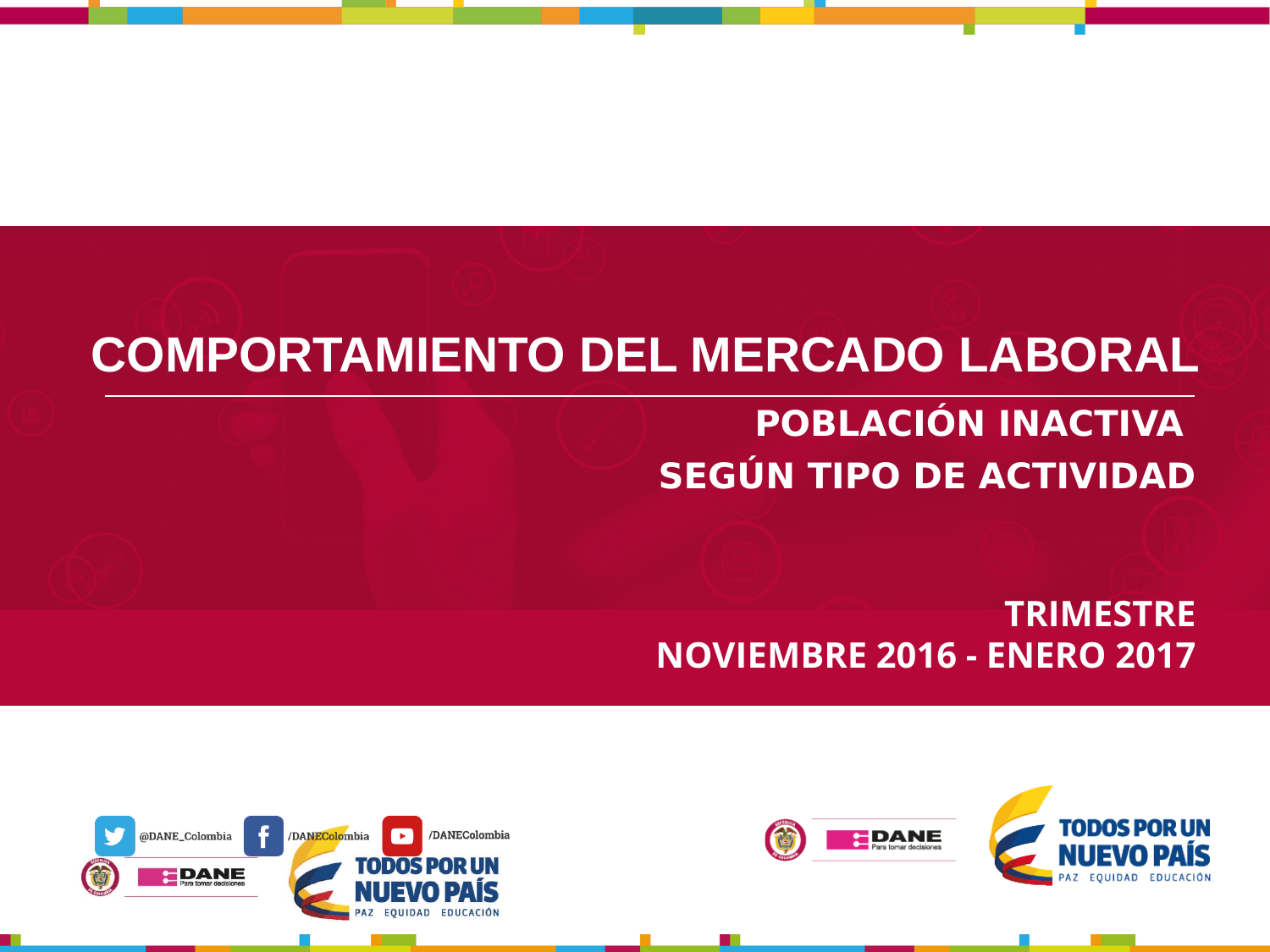

COMPORTAMIENTO DEL MERCADO LABORAL
POBLACIÓN INACTIVA
SEGÚN TIPO DE ACTIVIDAD

TRIMESTRE
NOVIEMBRE 2016 - ENERO 2017